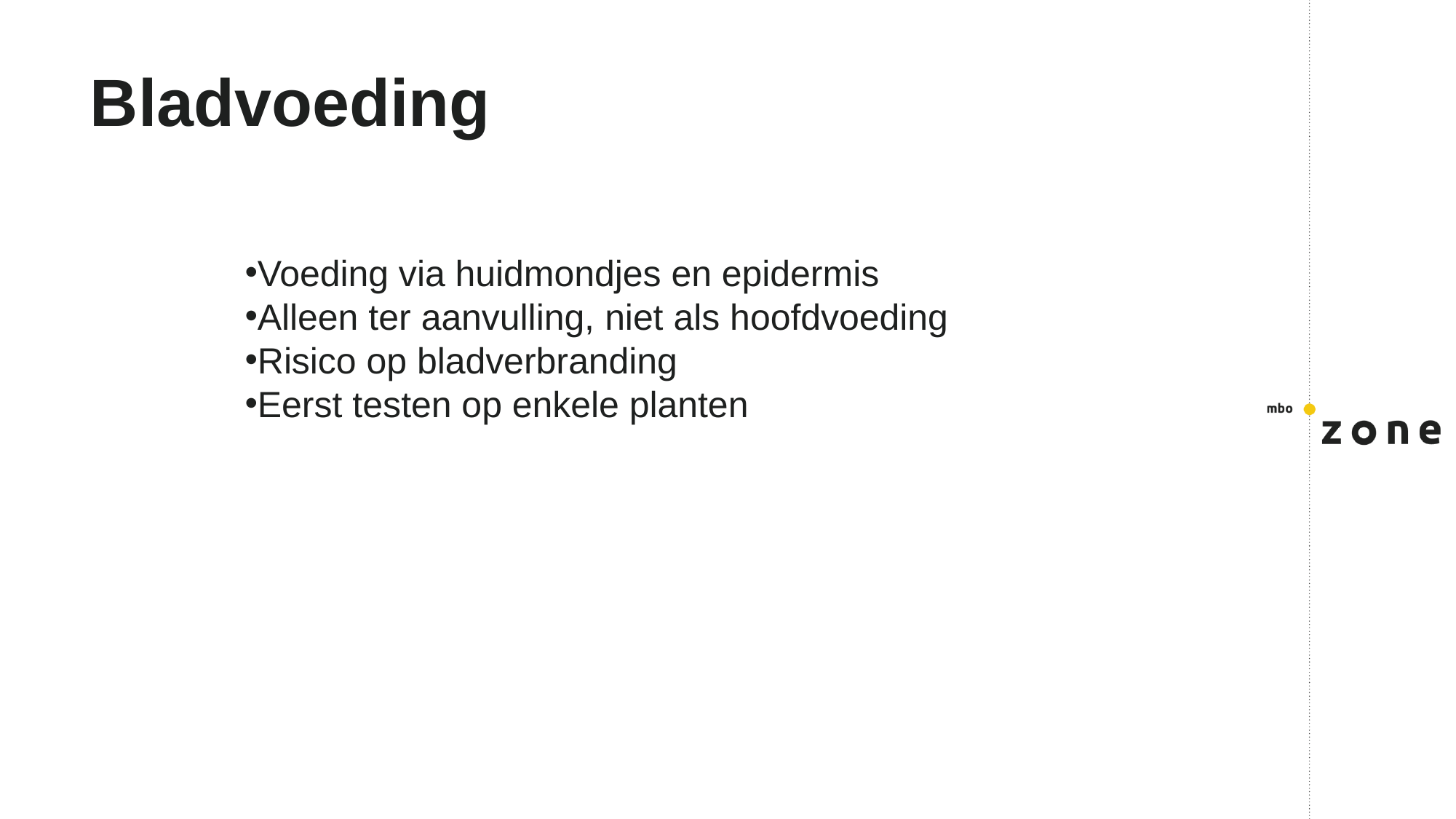

# Bladvoeding

Voeding via huidmondjes en epidermis
Alleen ter aanvulling, niet als hoofdvoeding
Risico op bladverbranding
Eerst testen op enkele planten